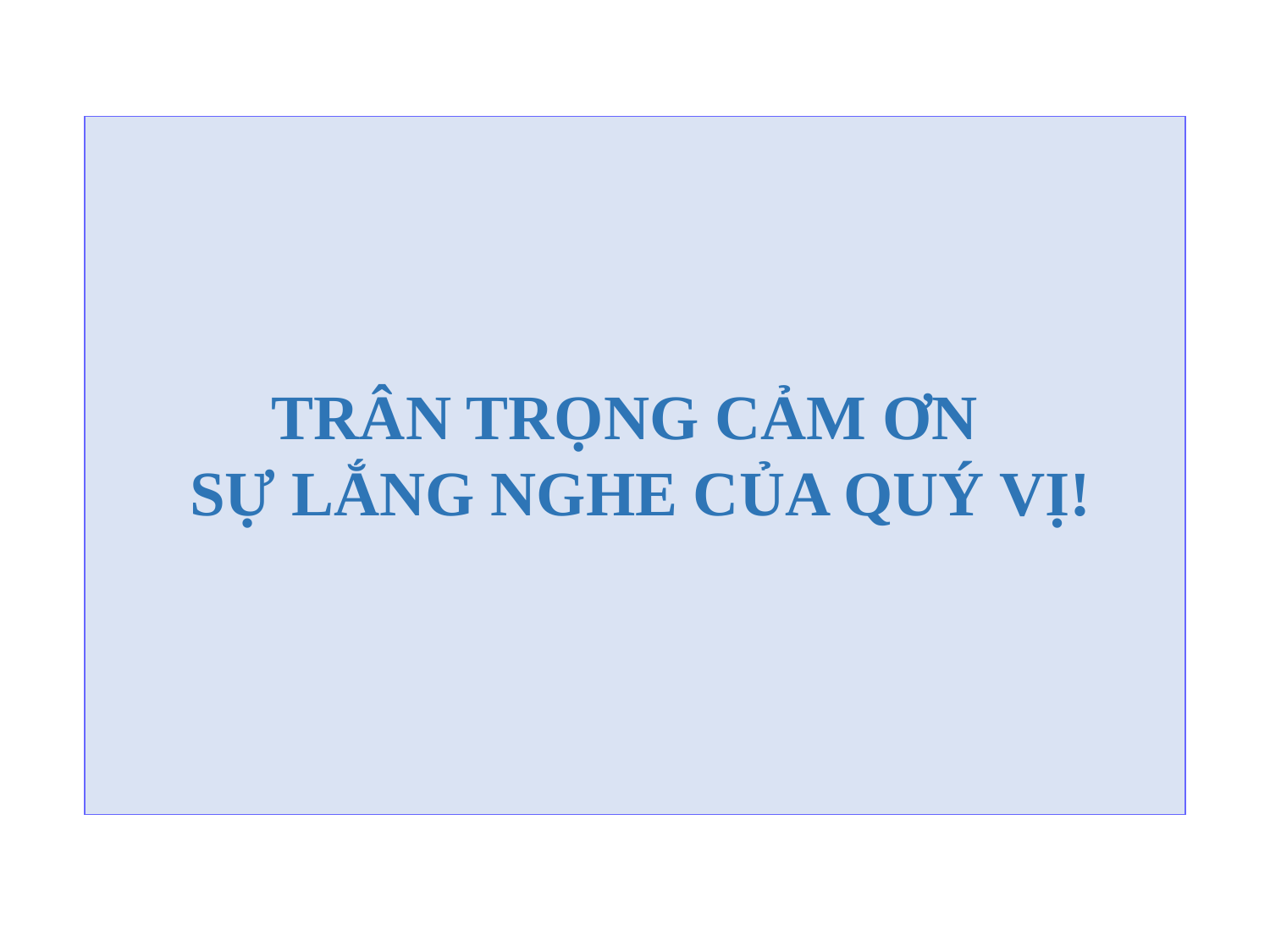

TRÂN TRỌNG CẢM ƠN
SỰ LẮNG NGHE CỦA QUÝ VỊ!